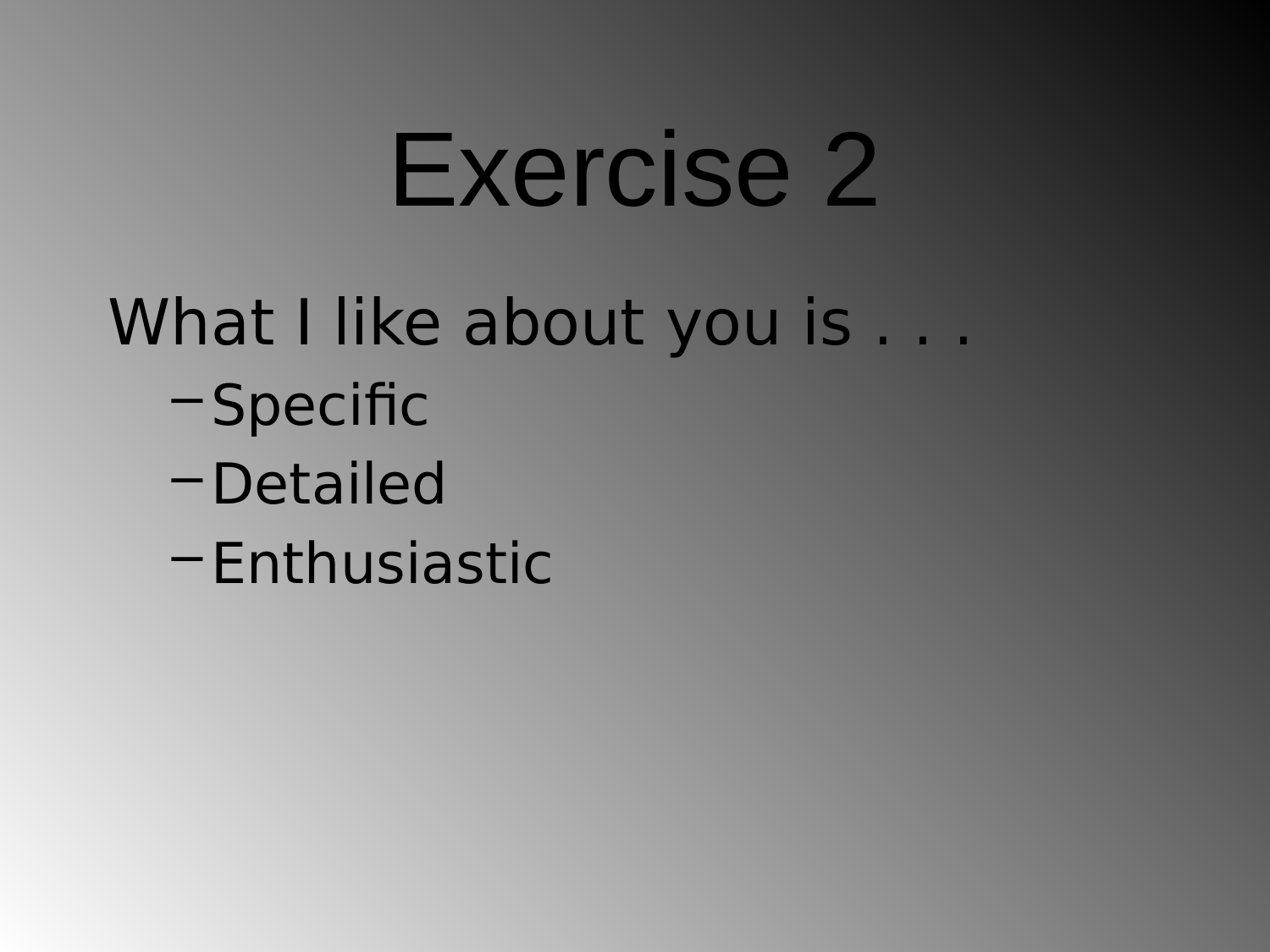

# Exercise 2
What I like about you is . . .
Specific
Detailed
Enthusiastic